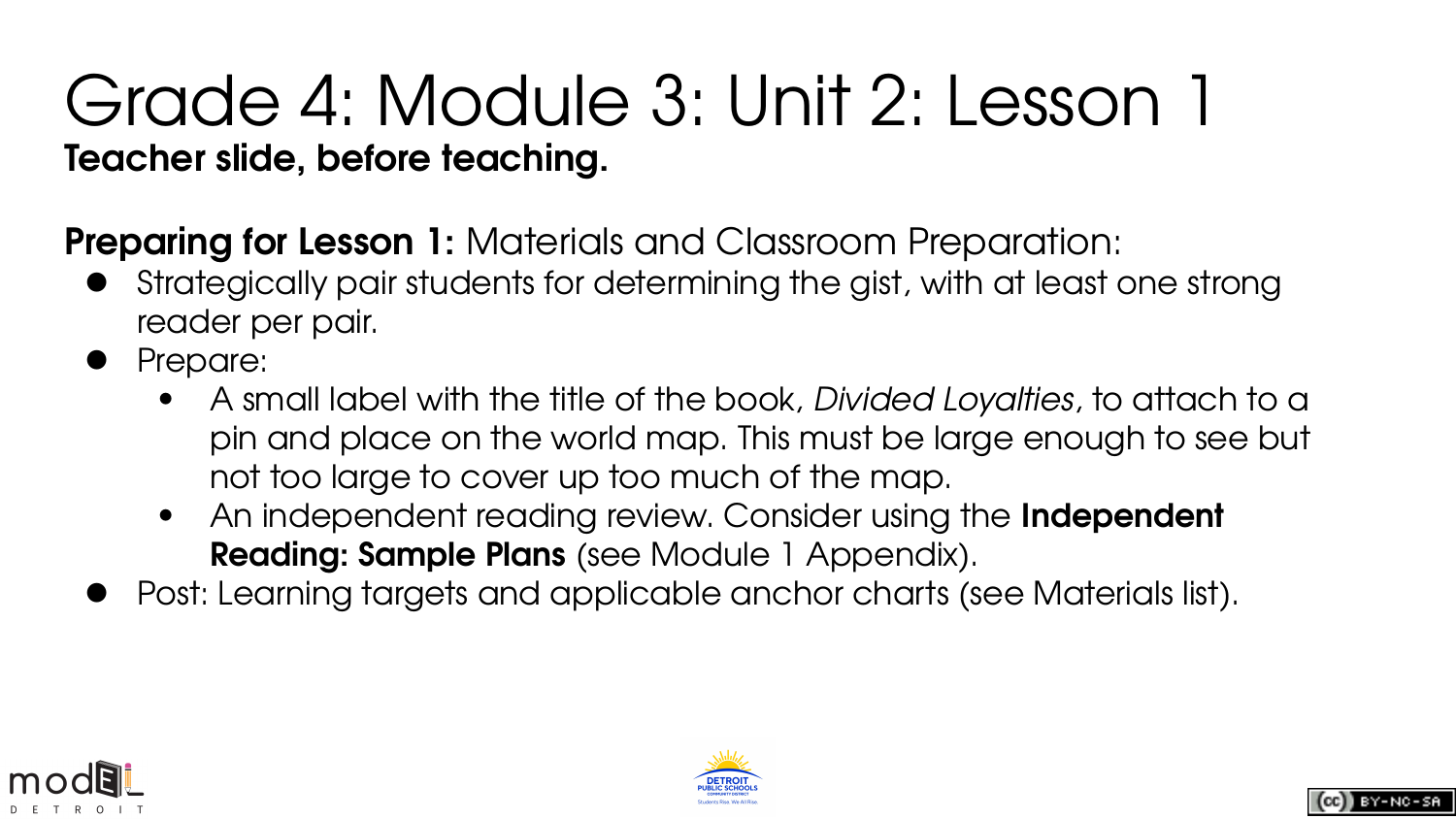

# Grade 4: Module 3: Unit 2: Lesson 1
Teacher slide, before teaching.
Preparing for Lesson 1: Materials and Classroom Preparation:
Strategically pair students for determining the gist, with at least one strong reader per pair.
Prepare:
A small label with the title of the book, Divided Loyalties, to attach to a pin and place on the world map. This must be large enough to see but not too large to cover up too much of the map.
An independent reading review. Consider using the Independent Reading: Sample Plans (see Module 1 Appendix).
Post: Learning targets and applicable anchor charts (see Materials list).